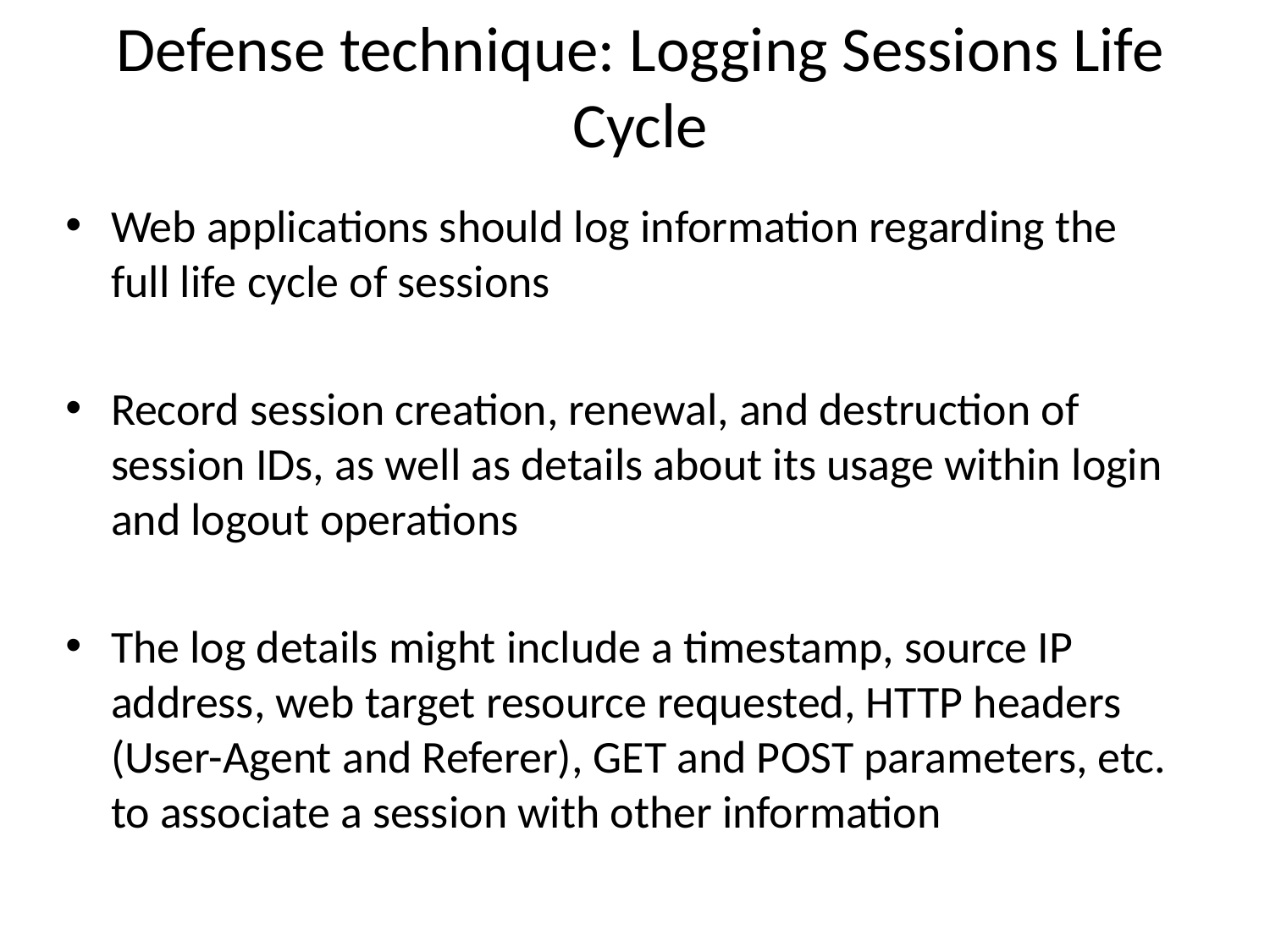

# Defense technique: Logging Sessions Life Cycle
Web applications should log information regarding the full life cycle of sessions

Record session creation, renewal, and destruction of session IDs, as well as details about its usage within login and logout operations

The log details might include a timestamp, source IP address, web target resource requested, HTTP headers (User-Agent and Referer), GET and POST parameters, etc. to associate a session with other information